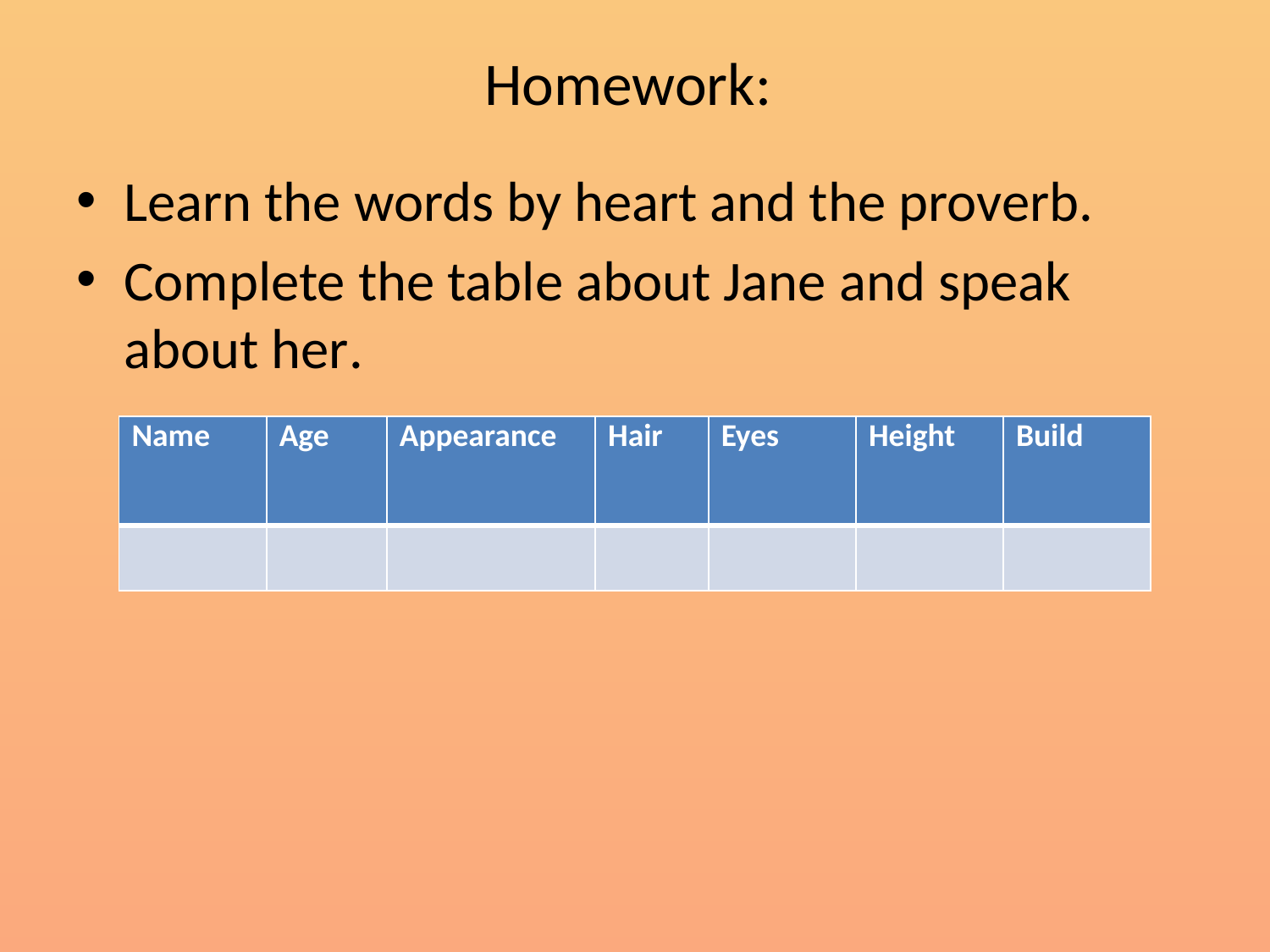

# Homework:
Learn the words by heart and the proverb.
Complete the table about Jane and speak about her.

| Name | Age | Appearance | Hair | Eyes | Height | Build |
| --- | --- | --- | --- | --- | --- | --- |
|  |  |  |  |  |  |  |